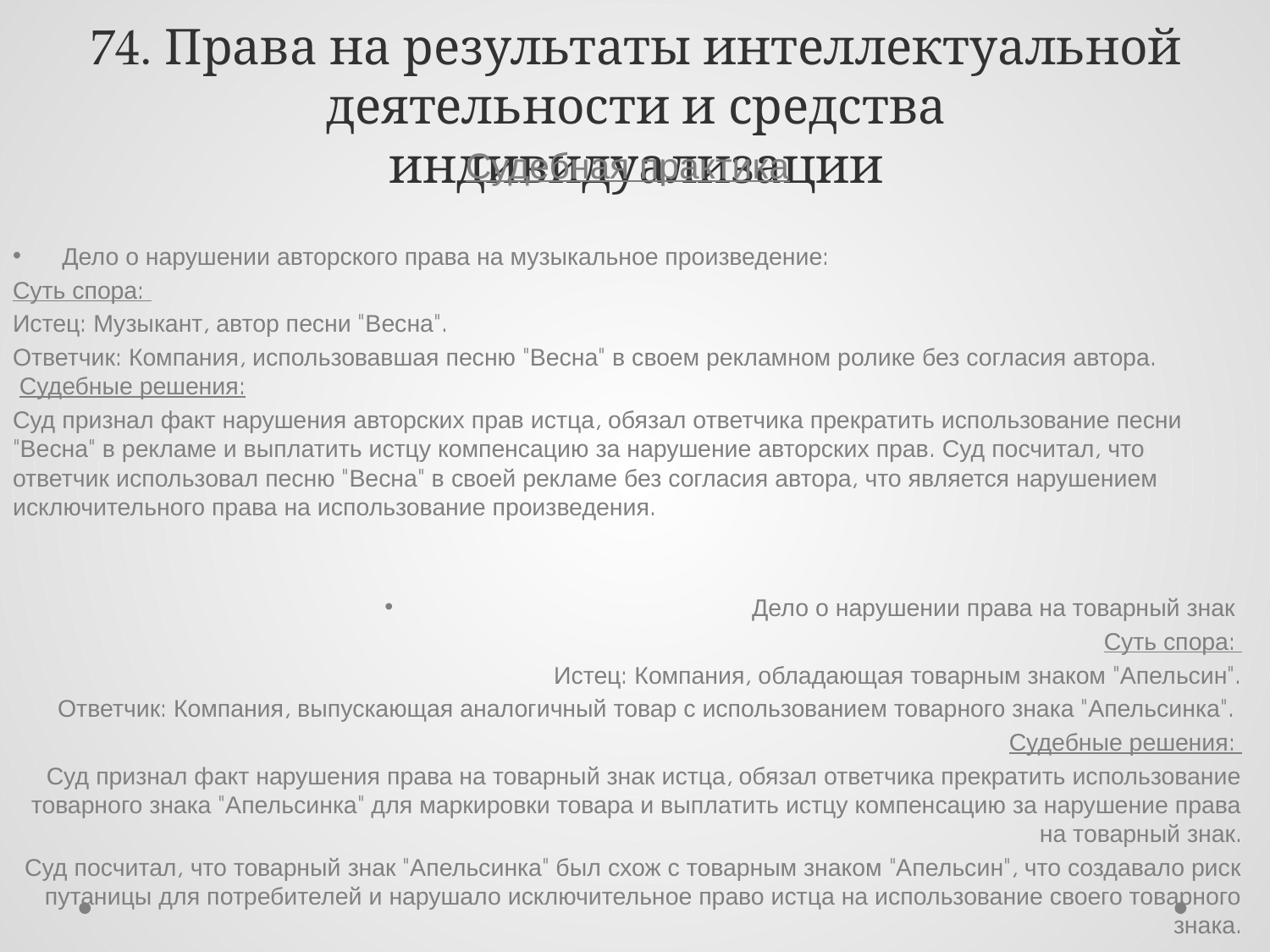

# 74. Права на результаты интеллектуальной деятельности и средства индивидуализации
Судебная практика

Дело о нарушении авторского права на музыкальное произведение:
Суть спора:
Истец: Музыкант, автор песни "Весна".
Ответчик: Компания, использовавшая песню "Весна" в своем рекламном ролике без согласия автора.
 Судебные решения:
Суд признал факт нарушения авторских прав истца, обязал ответчика прекратить использование песни "Весна" в рекламе и выплатить истцу компенсацию за нарушение авторских прав. Суд посчитал, что ответчик использовал песню "Весна" в своей рекламе без согласия автора, что является нарушением исключительного права на использование произведения.

Дело о нарушении права на товарный знак
Суть спора:
Истец: Компания, обладающая товарным знаком "Апельсин".
Ответчик: Компания, выпускающая аналогичный товар с использованием товарного знака "Апельсинка".
Судебные решения:
Суд признал факт нарушения права на товарный знак истца, обязал ответчика прекратить использование товарного знака "Апельсинка" для маркировки товара и выплатить истцу компенсацию за нарушение права на товарный знак.
Суд посчитал, что товарный знак "Апельсинка" был схож с товарным знаком "Апельсин", что создавало риск путаницы для потребителей и нарушало исключительное право истца на использование своего товарного знака.